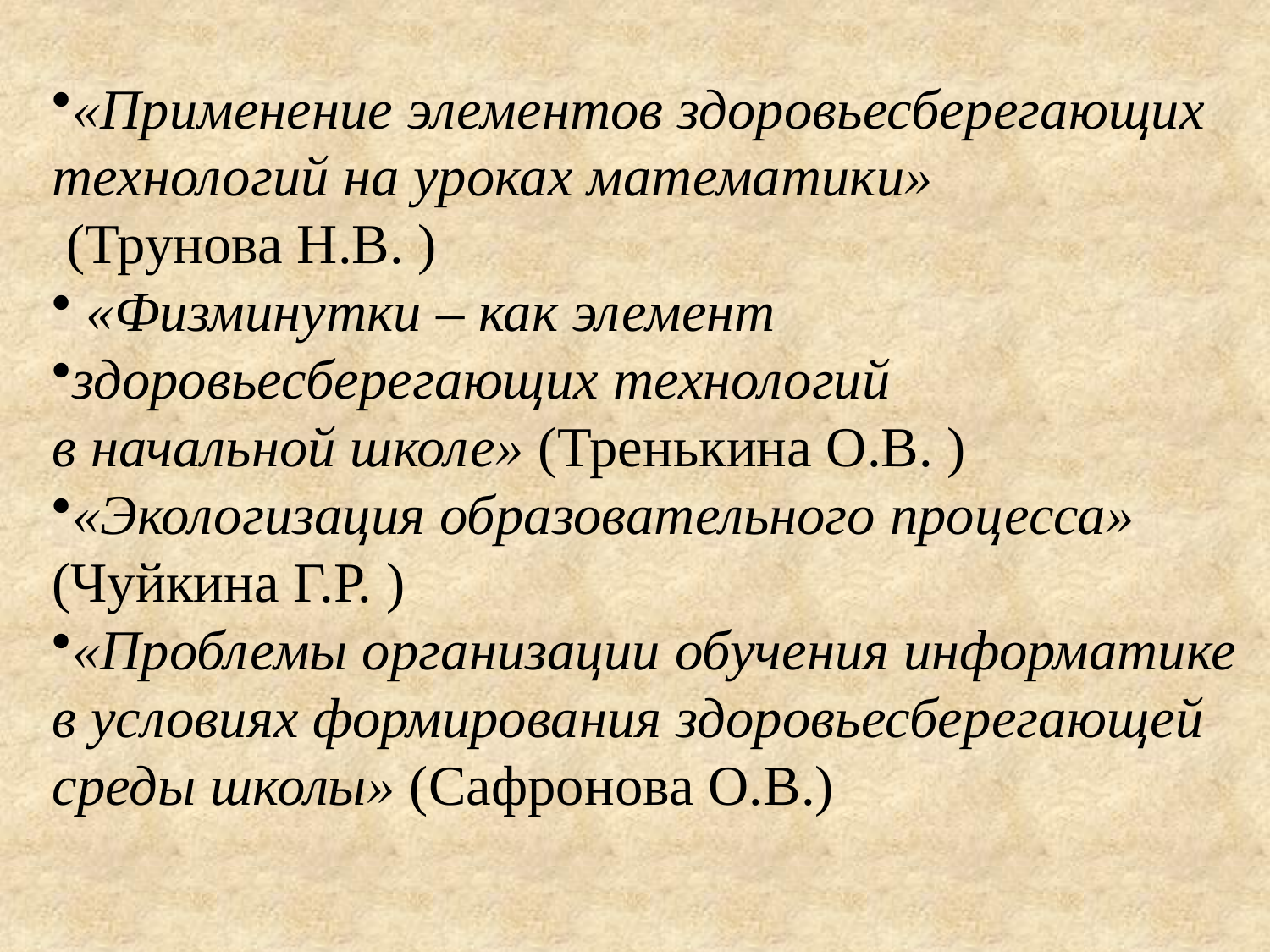

«Применение элементов здоровьесберегающих
технологий на уроках математики»
 (Трунова Н.В. )
 «Физминутки – как элемент
здоровьесберегающих технологий
в начальной школе» (Тренькина О.В. )
«Экологизация образовательного процесса»
(Чуйкина Г.Р. )
«Проблемы организации обучения информатике
в условиях формирования здоровьесберегающей
среды школы» (Сафронова О.В.)